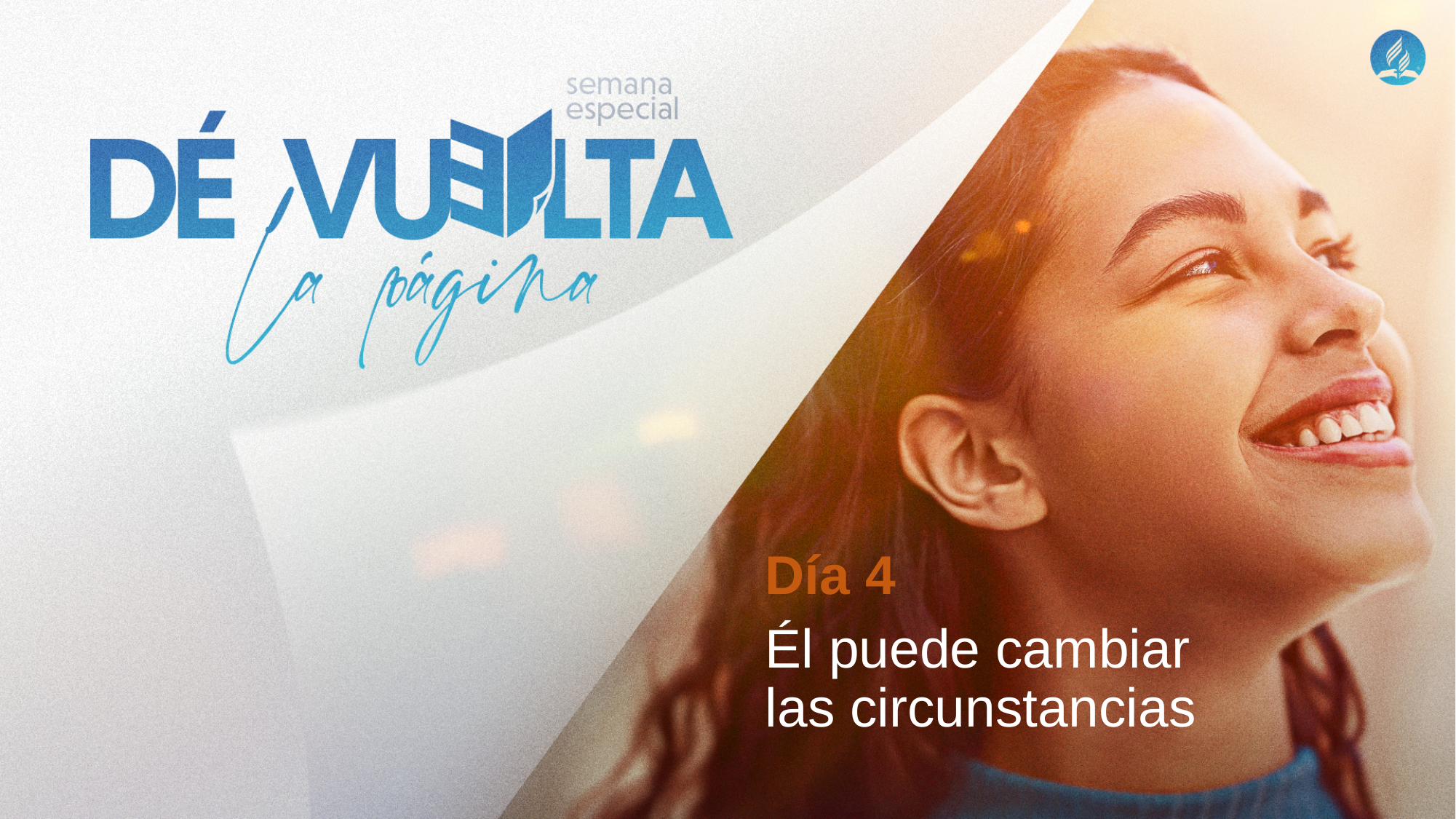

Día 4
Él puede cambiar las circunstancias